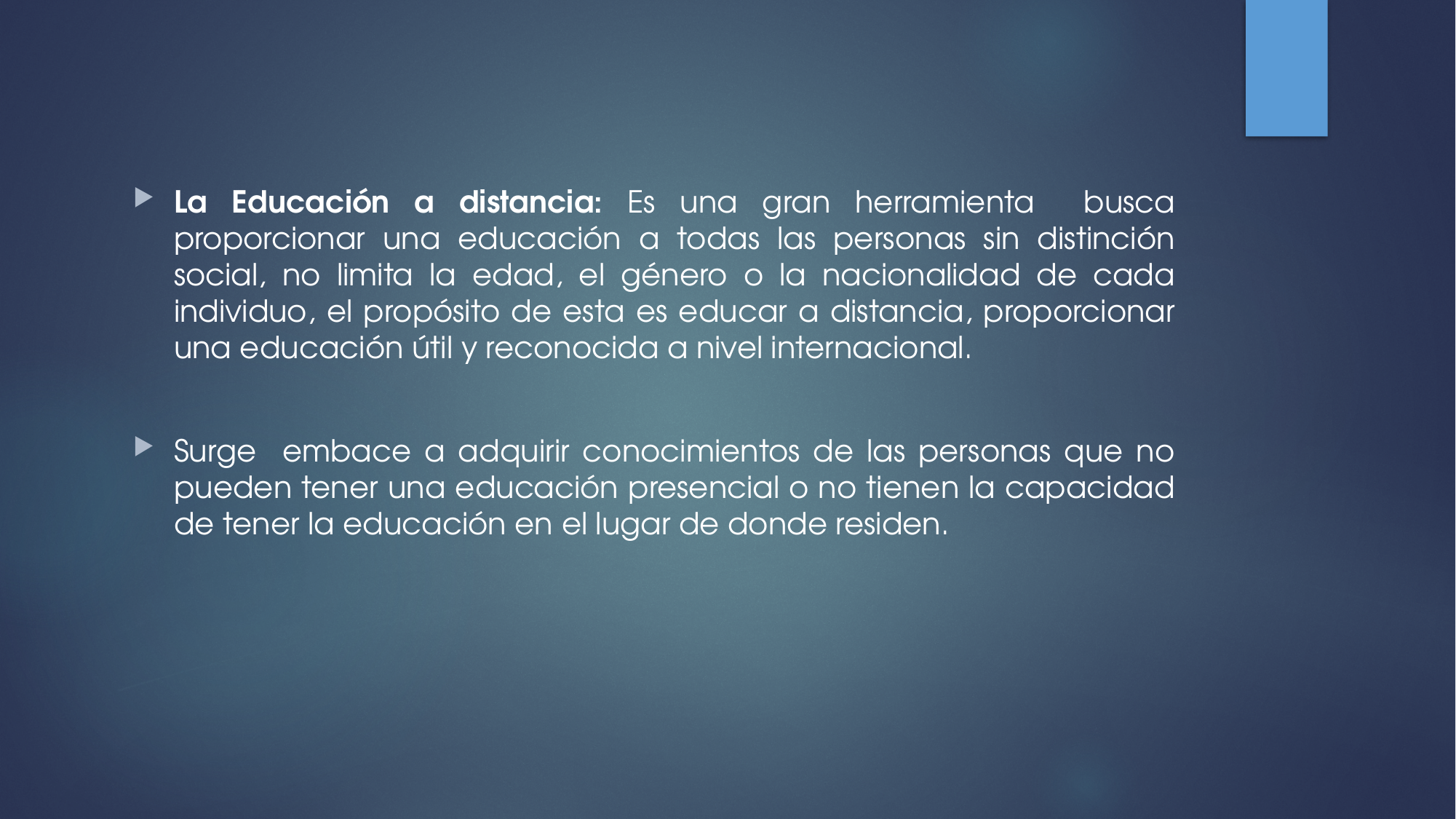

La Educación a distancia: Es una gran herramienta  busca proporcionar una educación a todas las personas sin distinción social, no limita la edad, el género o la nacionalidad de cada individuo, el propósito de esta es educar a distancia, proporcionar una educación útil y reconocida a nivel internacional.

Surge  embace a adquirir conocimientos de las personas que no pueden tener una educación presencial o no tienen la capacidad de tener la educación en el lugar de donde residen.